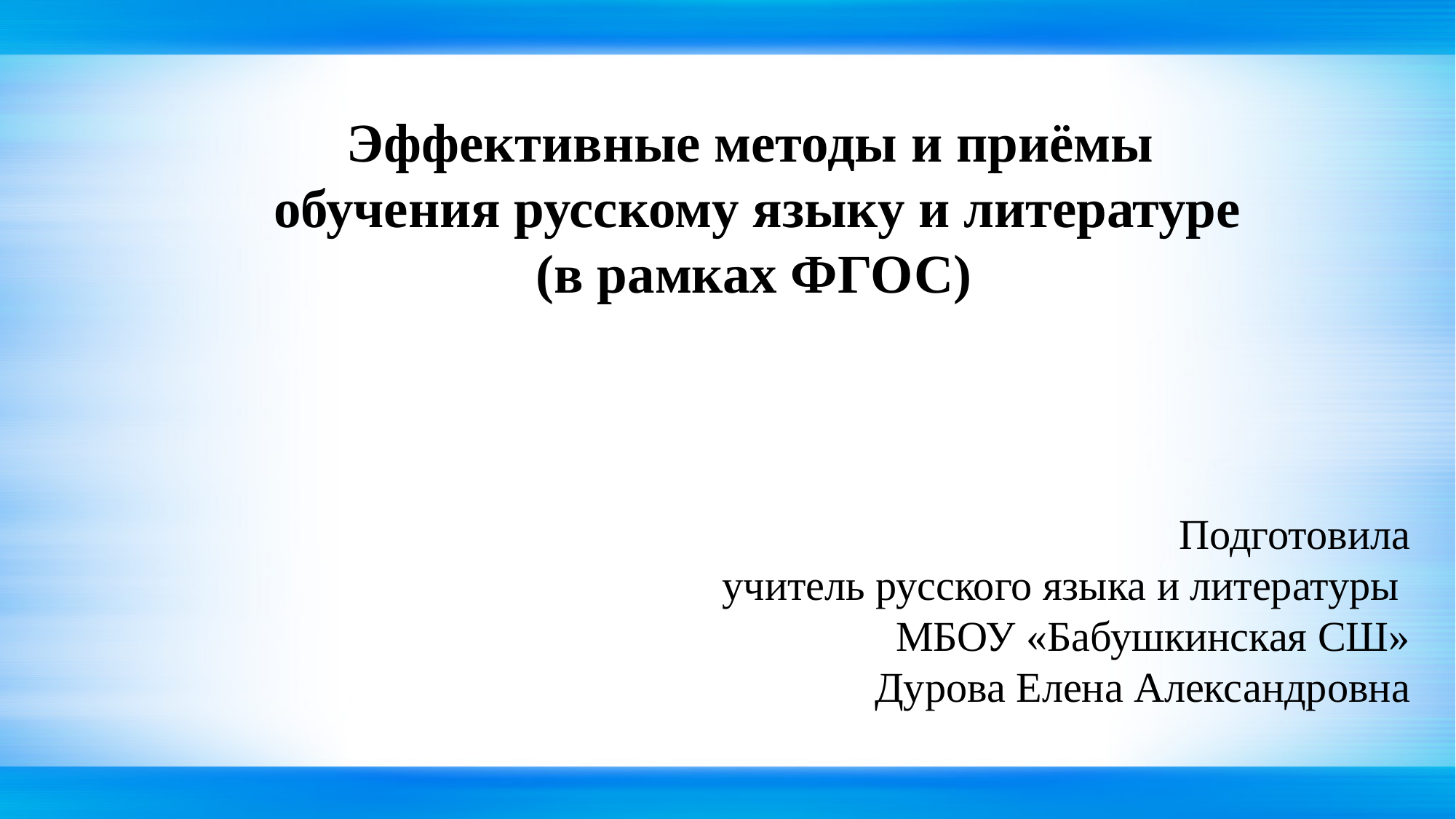

Эффективные методы и приёмы
 обучения русскому языку и литературе
 (в рамках ФГОС)
Подготовила
 учитель русского языка и литературы
МБОУ «Бабушкинская СШ»
Дурова Елена Александровна